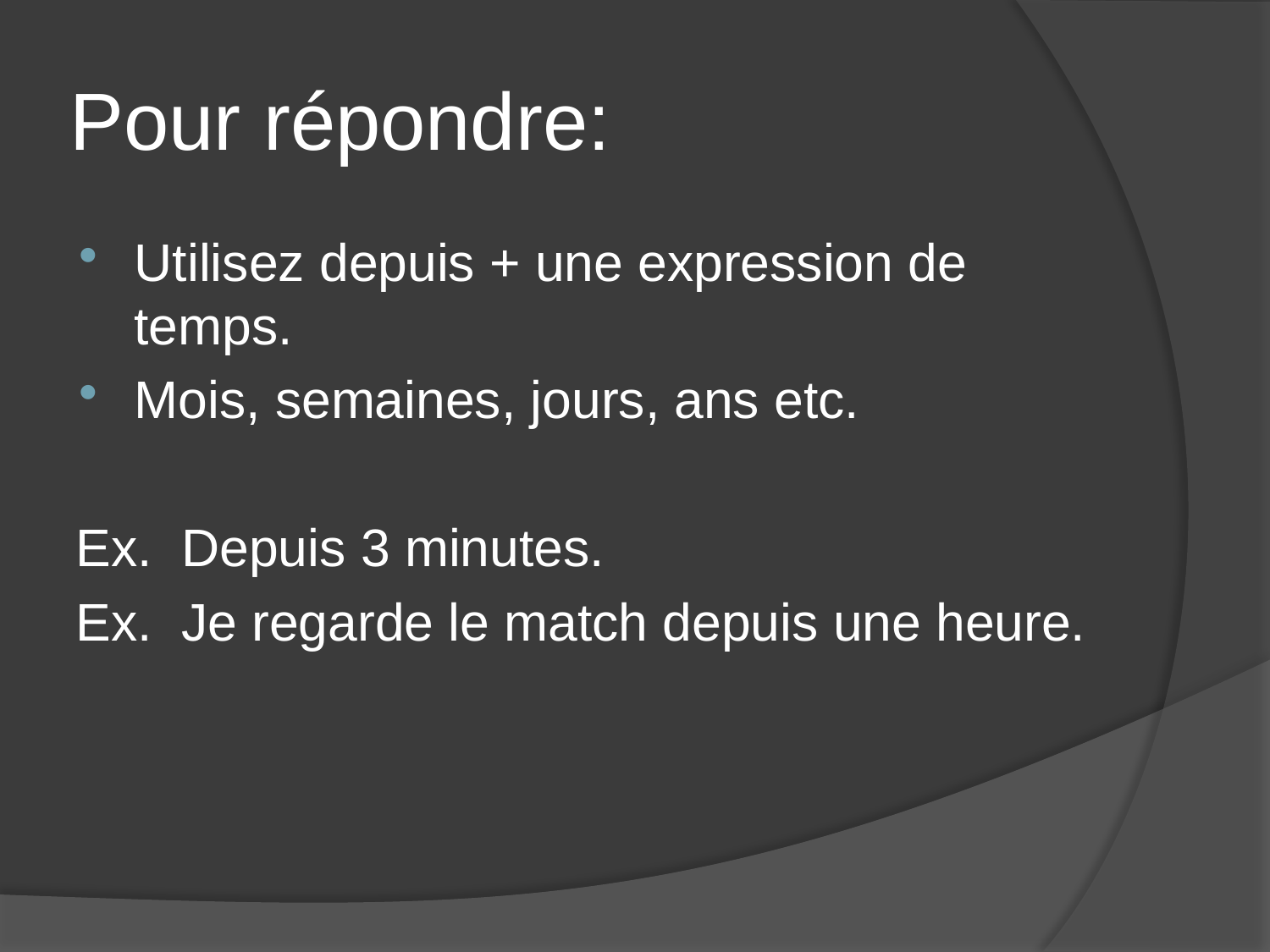

# Pour répondre:
Utilisez depuis + une expression de temps.
Mois, semaines, jours, ans etc.

Ex.  Depuis 3 minutes.
Ex.  Je regarde le match depuis une heure.